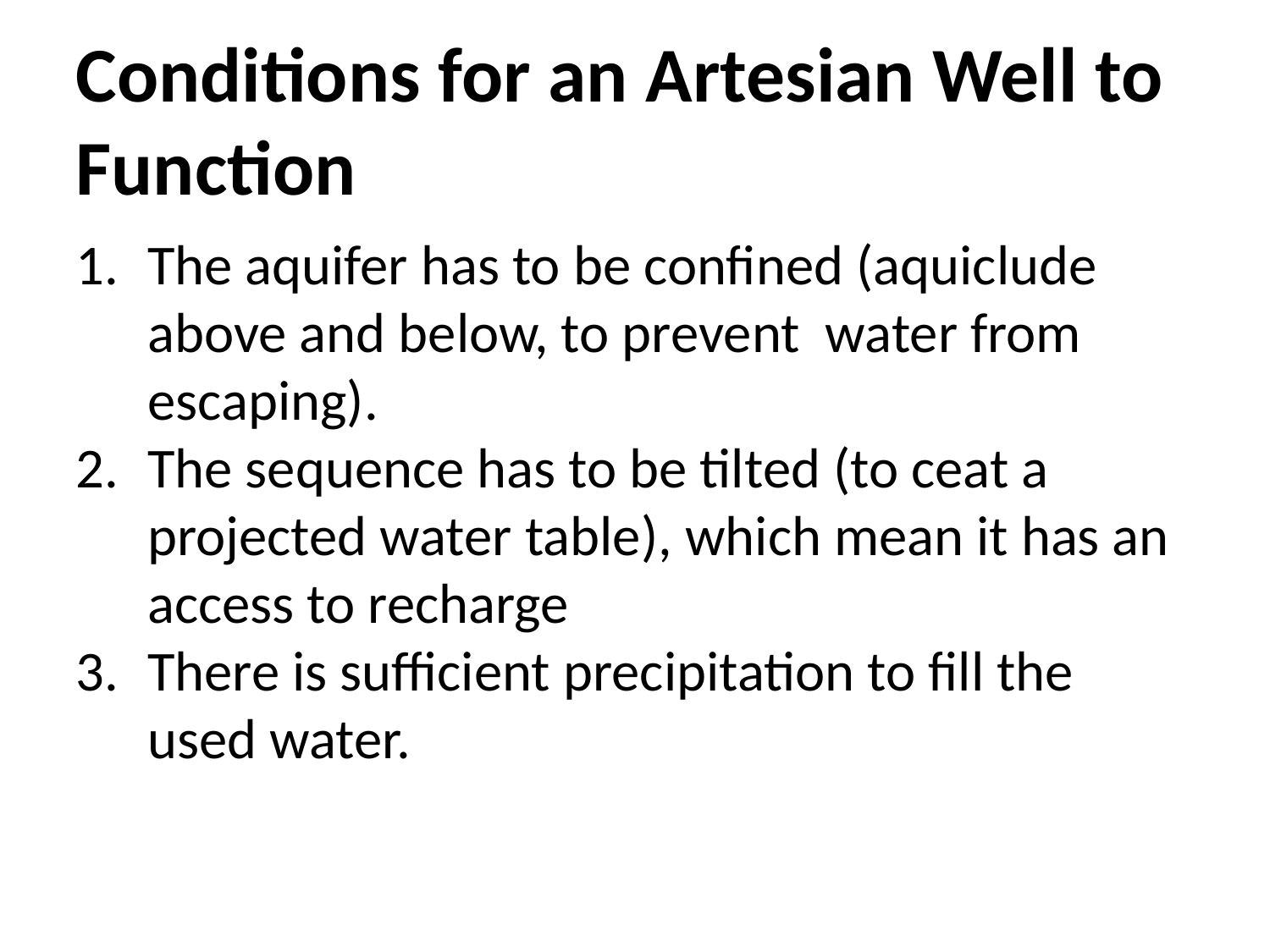

Conditions for an Artesian Well to Function
The aquifer has to be confined (aquiclude above and below, to prevent  water from escaping).
The sequence has to be tilted (to ceat a projected water table), which mean it has an access to recharge
There is sufficient precipitation to fill the used water.